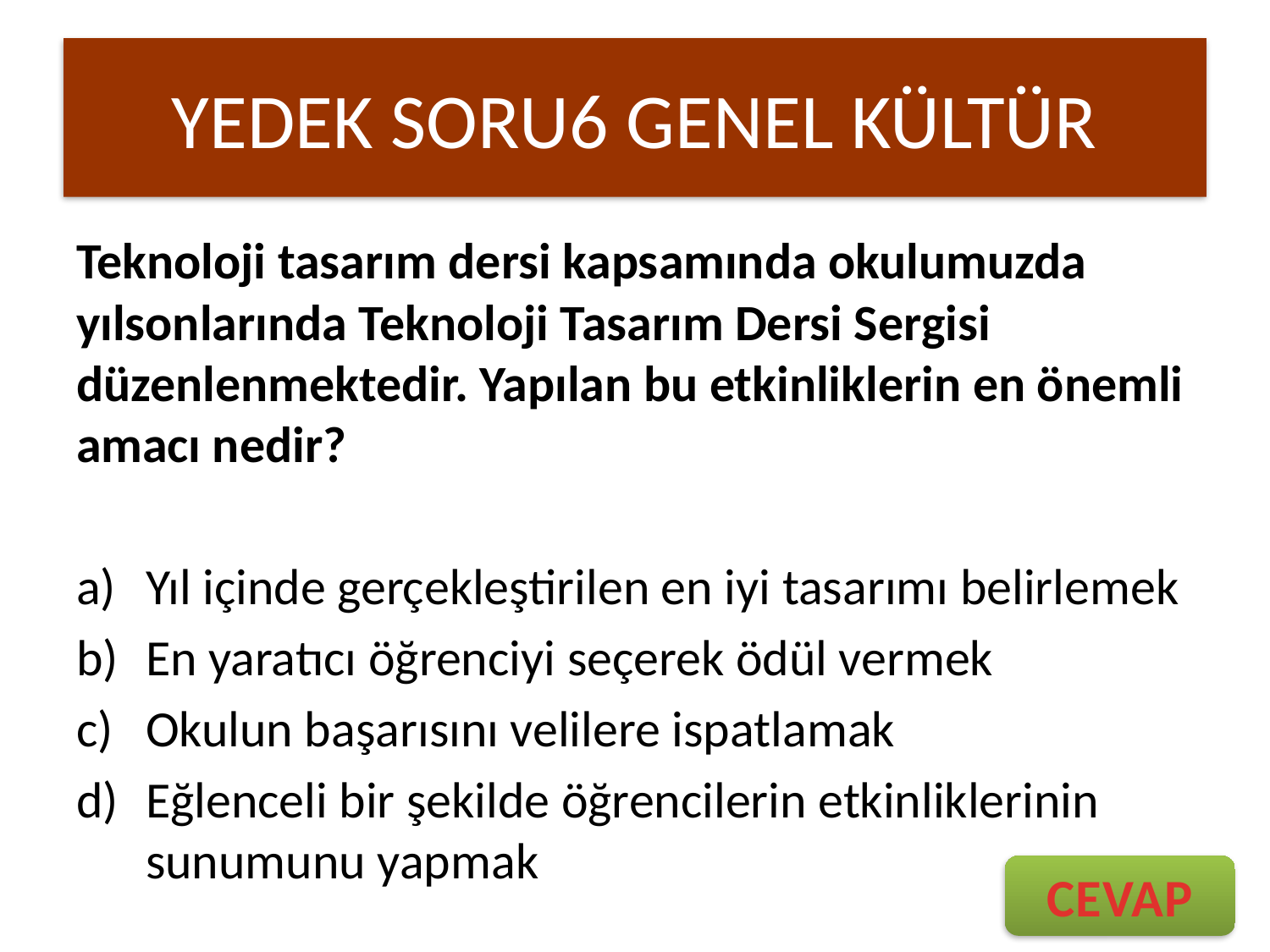

# YEDEK SORU6 GENEL KÜLTÜR
Teknoloji tasarım dersi kapsamında okulumuzda yılsonlarında Teknoloji Tasarım Dersi Sergisi düzenlenmektedir. Yapılan bu etkinliklerin en önemli amacı nedir?

Yıl içinde gerçekleştirilen en iyi tasarımı belirlemek
En yaratıcı öğrenciyi seçerek ödül vermek
Okulun başarısını velilere ispatlamak
Eğlenceli bir şekilde öğrencilerin etkinliklerinin sunumunu yapmak
CEVAP